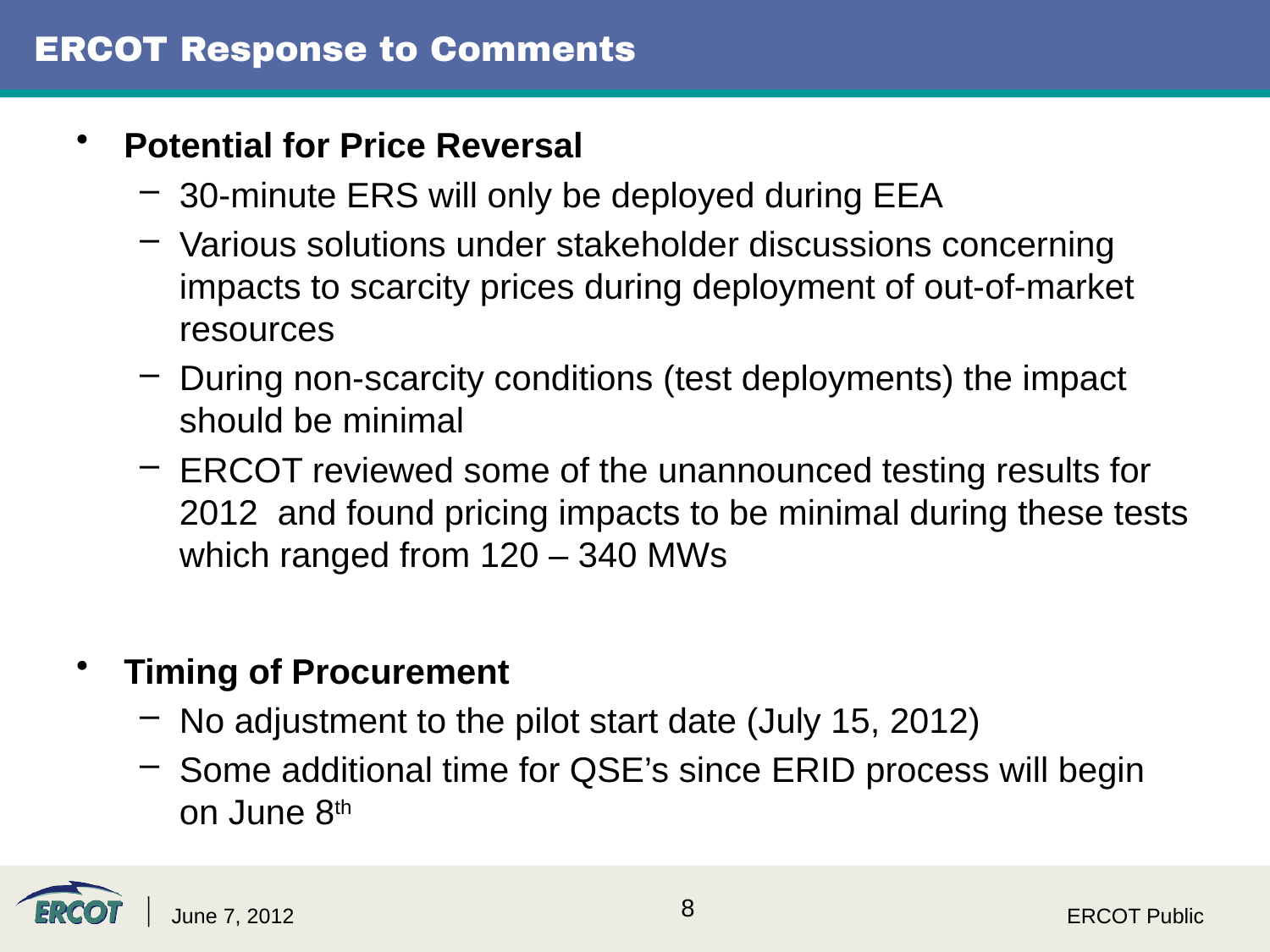

# ERCOT Response to Comments
Potential for Price Reversal
30-minute ERS will only be deployed during EEA
Various solutions under stakeholder discussions concerning impacts to scarcity prices during deployment of out-of-market resources
During non-scarcity conditions (test deployments) the impact should be minimal
ERCOT reviewed some of the unannounced testing results for 2012  and found pricing impacts to be minimal during these tests which ranged from 120 – 340 MWs

Timing of Procurement
No adjustment to the pilot start date (July 15, 2012)
Some additional time for QSE’s since ERID process will begin on June 8th
June 7, 2012

ERCOT Public